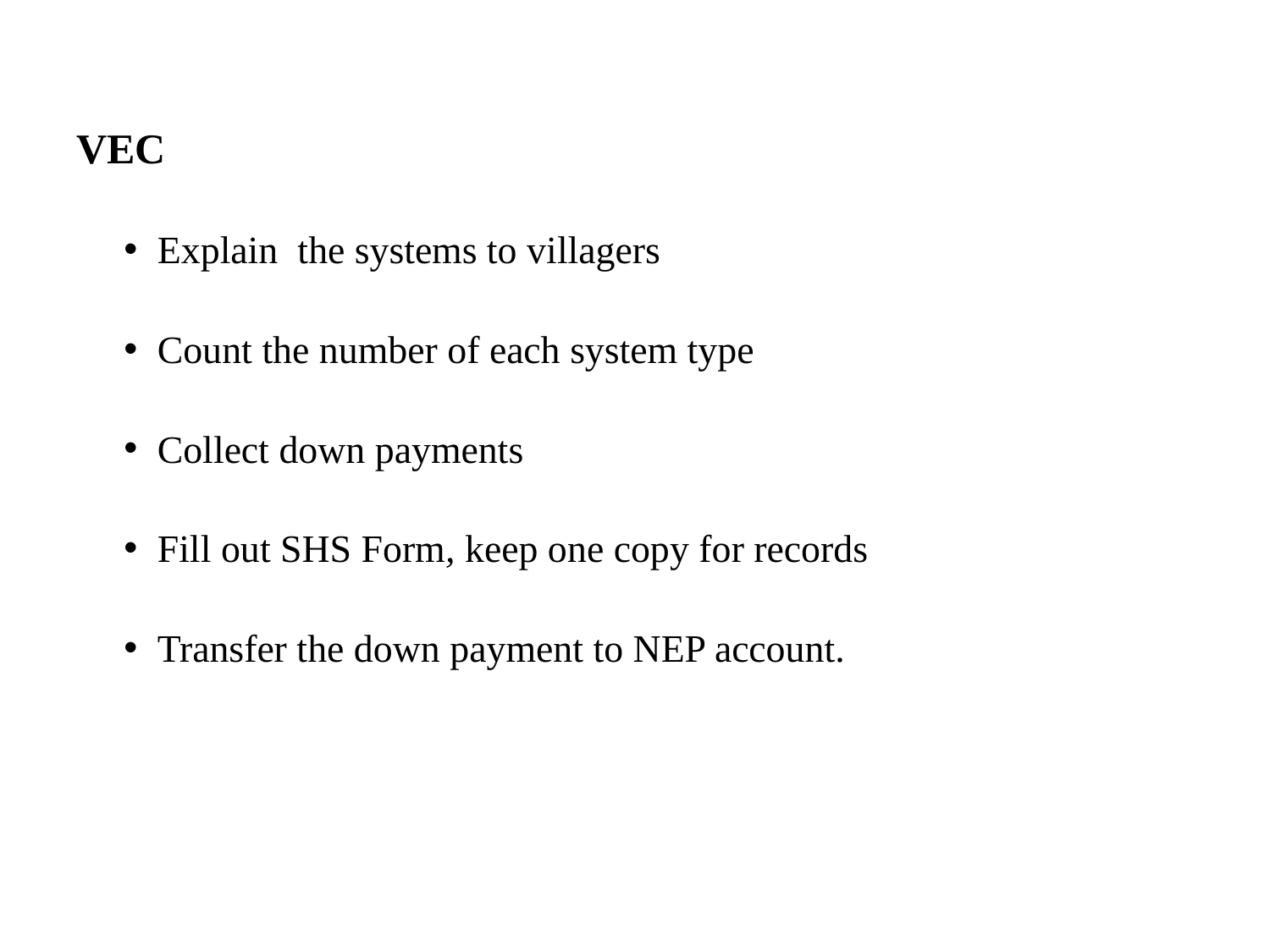

VEC
 Explain  the systems to villagers
 Count the number of each system type
 Collect down payments
 Fill out SHS Form, keep one copy for records
 Transfer the down payment to NEP account.